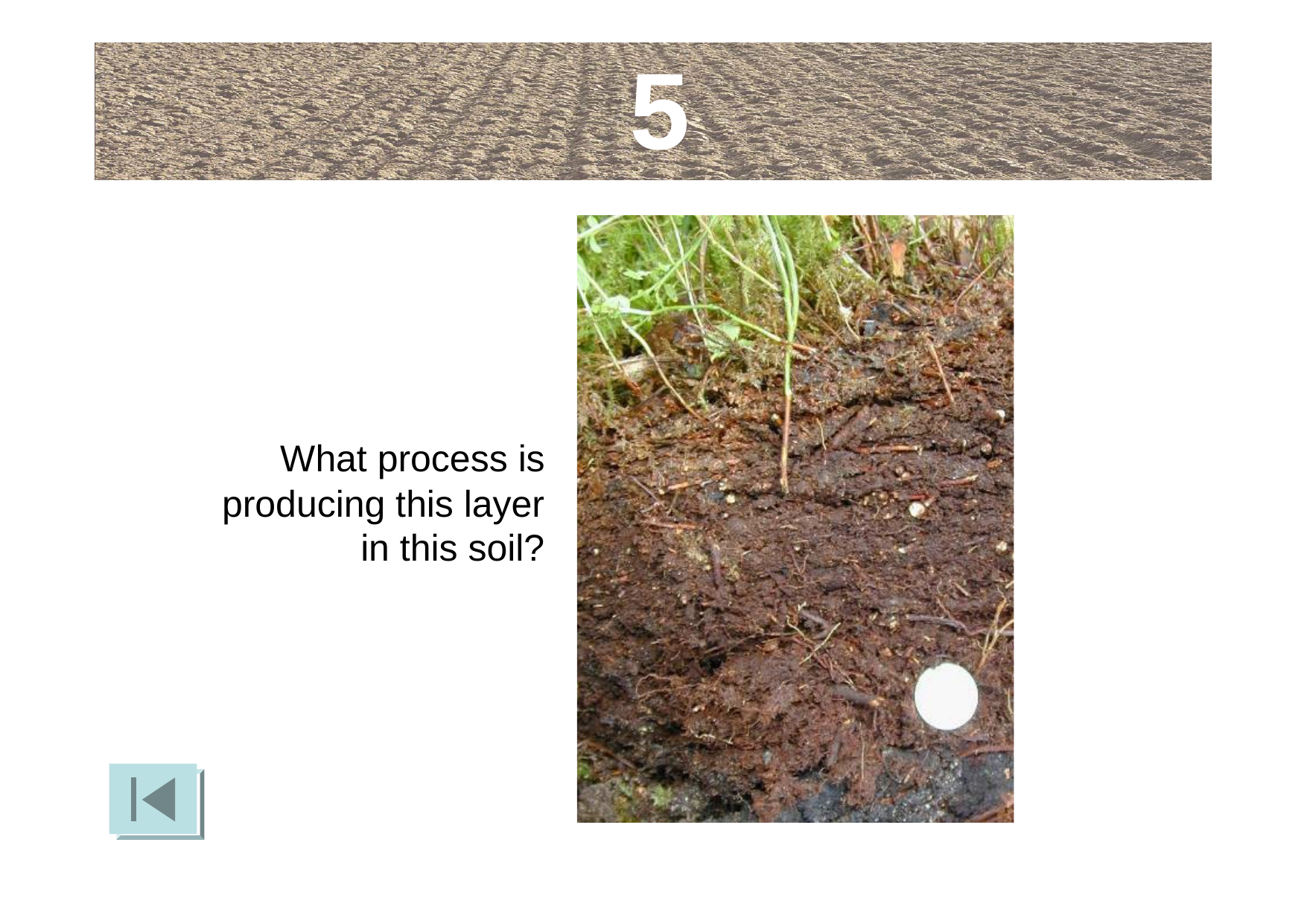

5

What process is
producing this layer
in this soil?